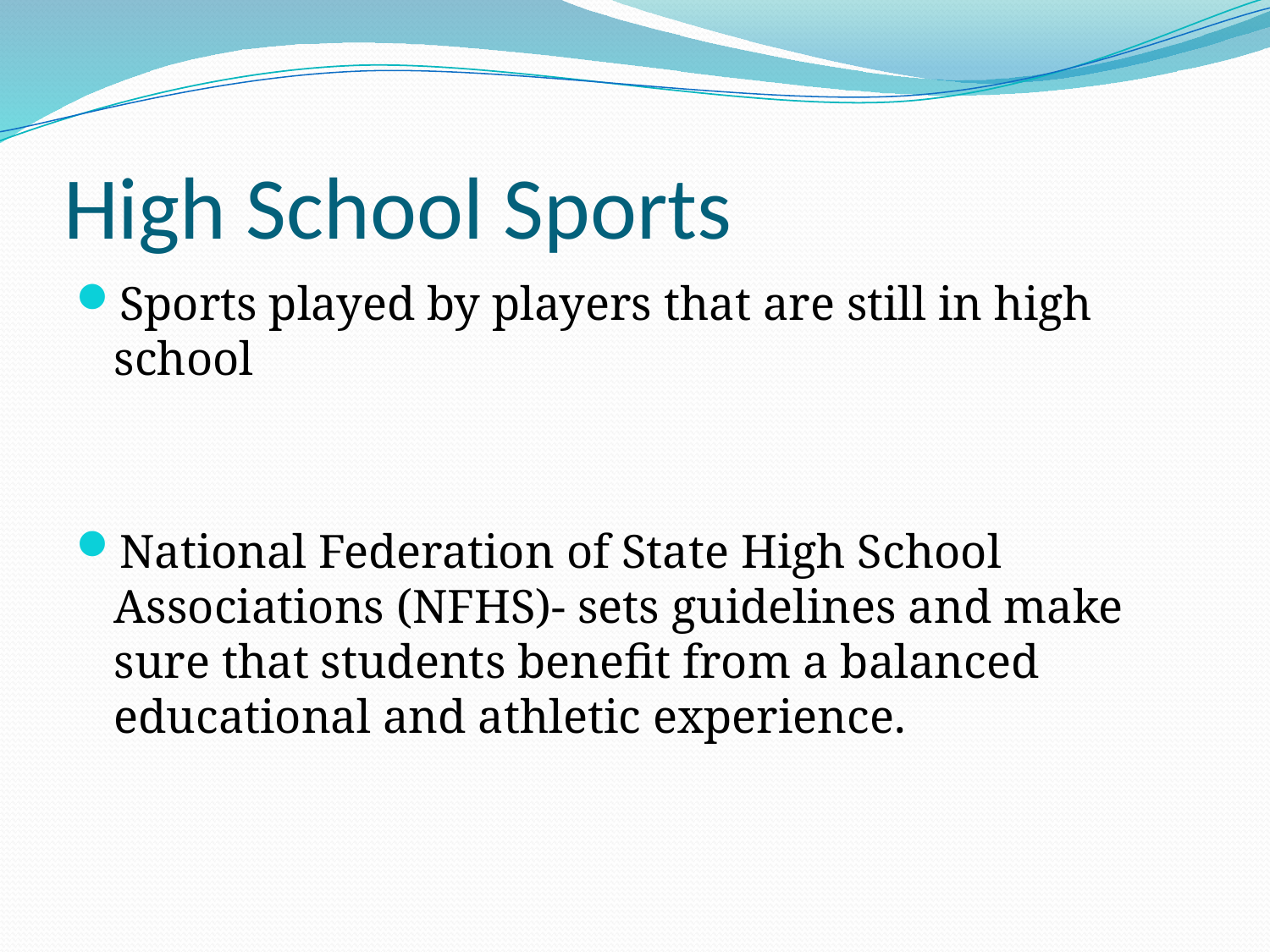

# High School Sports
Sports played by players that are still in high school

National Federation of State High School Associations (NFHS)- sets guidelines and make sure that students benefit from a balanced educational and athletic experience.